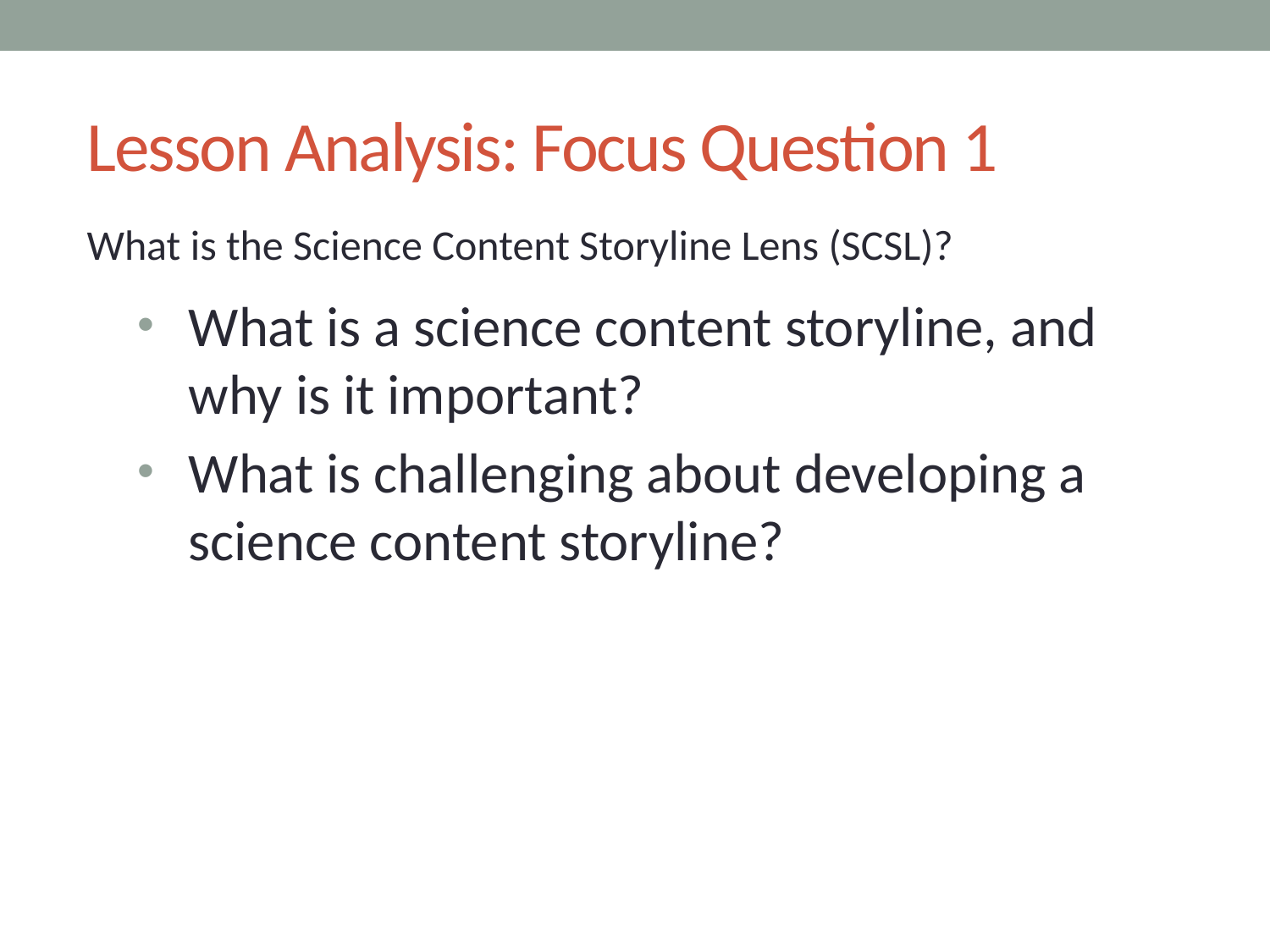

# Lesson Analysis: Focus Question 1
What is the Science Content Storyline Lens (SCSL)?
What is a science content storyline, and why is it important?
What is challenging about developing a science content storyline?